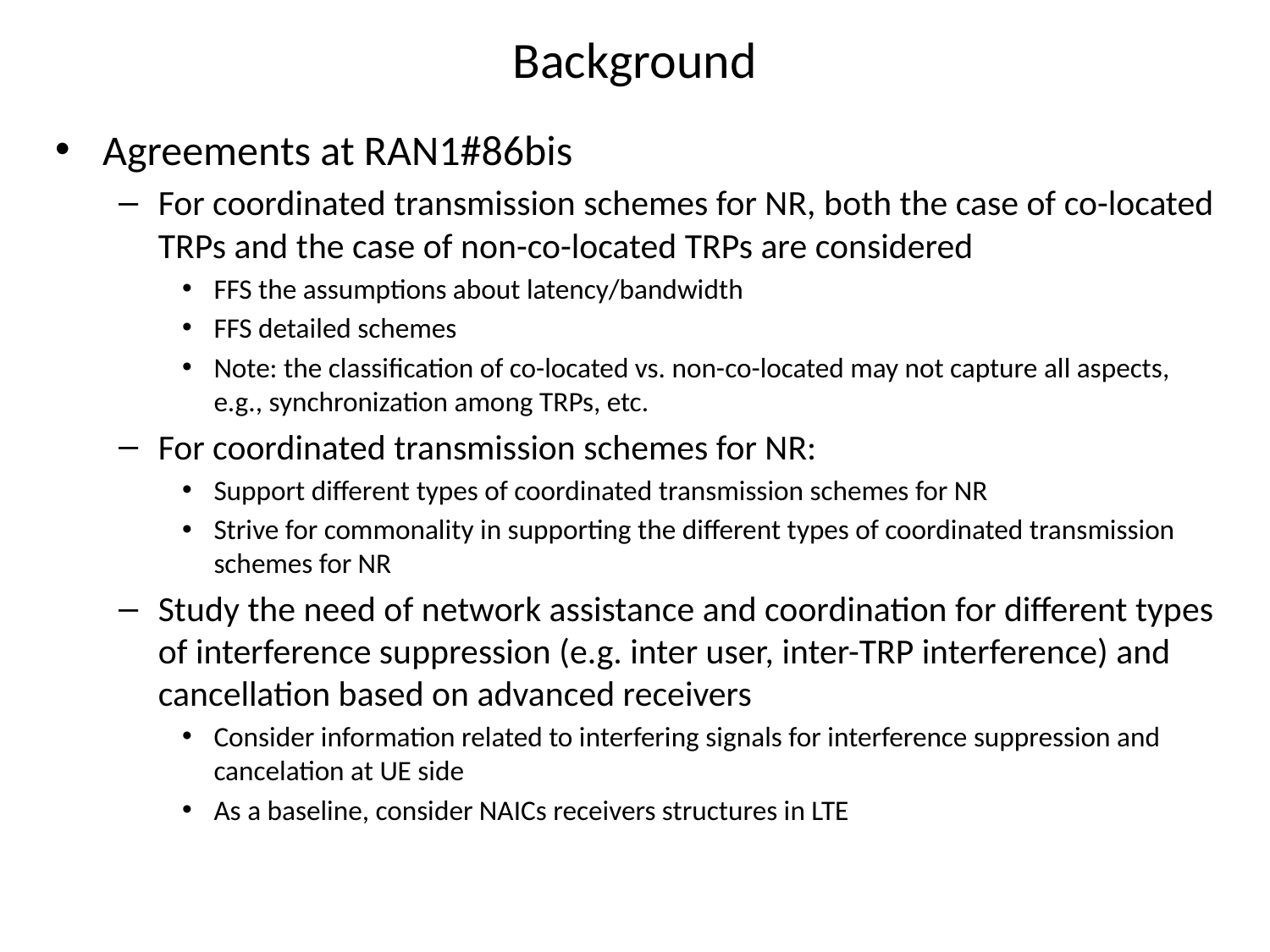

# Background
Agreements at RAN1#86bis
For coordinated transmission schemes for NR, both the case of co-located TRPs and the case of non-co-located TRPs are considered
FFS the assumptions about latency/bandwidth
FFS detailed schemes
Note: the classification of co-located vs. non-co-located may not capture all aspects, e.g., synchronization among TRPs, etc.
For coordinated transmission schemes for NR:
Support different types of coordinated transmission schemes for NR
Strive for commonality in supporting the different types of coordinated transmission schemes for NR
Study the need of network assistance and coordination for different types of interference suppression (e.g. inter user, inter-TRP interference) and cancellation based on advanced receivers
Consider information related to interfering signals for interference suppression and cancelation at UE side
As a baseline, consider NAICs receivers structures in LTE